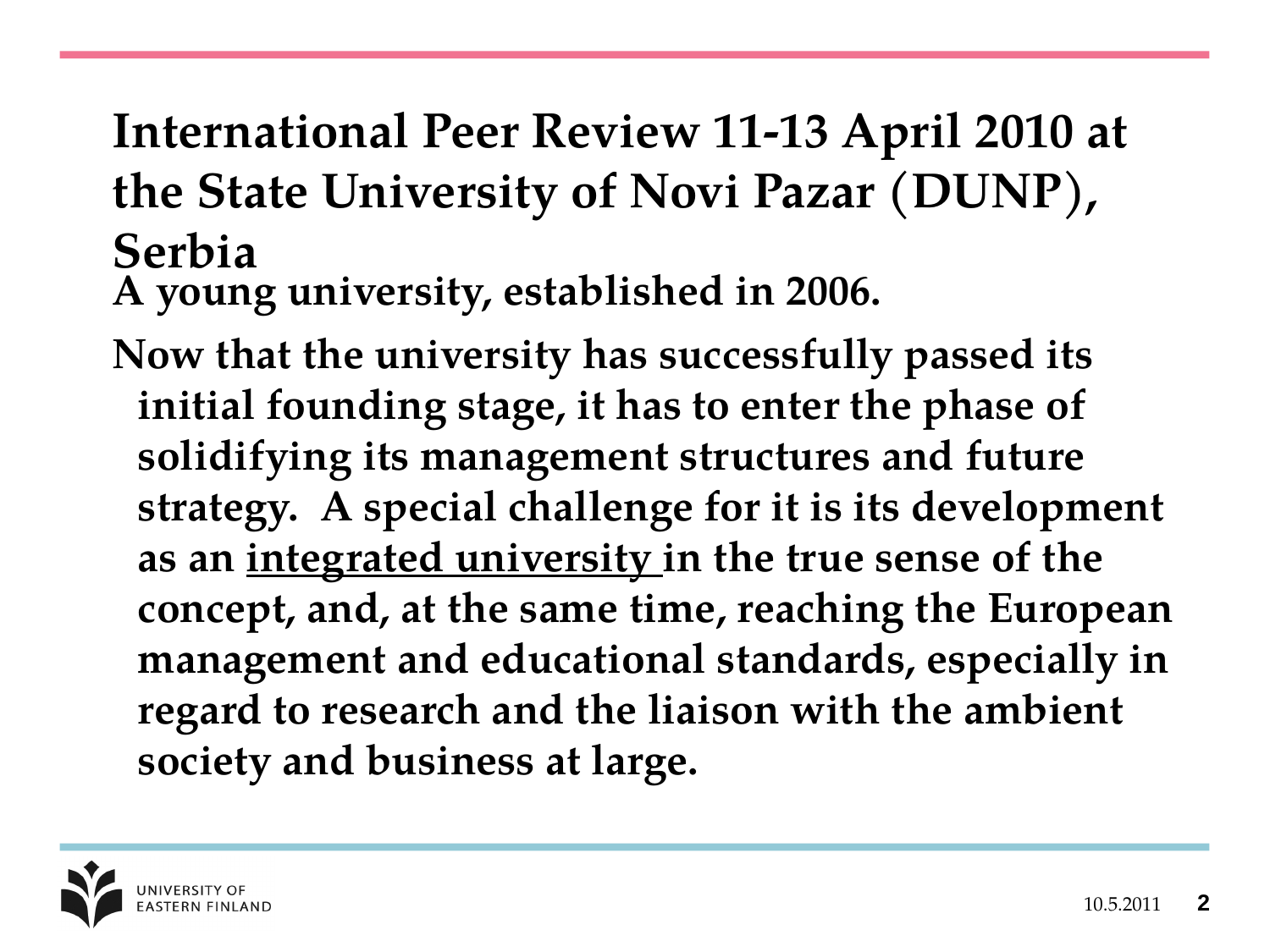

# International Peer Review 11-13 April 2010 at the State University of Novi Pazar (DUNP), Serbia
A young university, established in 2006.
Now that the university has successfully passed its initial founding stage, it has to enter the phase of solidifying its management structures and future strategy.  A special challenge for it is its development as an integrated university in the true sense of the concept, and, at the same time, reaching the European management and educational standards, especially in regard to research and the liaison with the ambient society and business at large.

10.5.2011
2